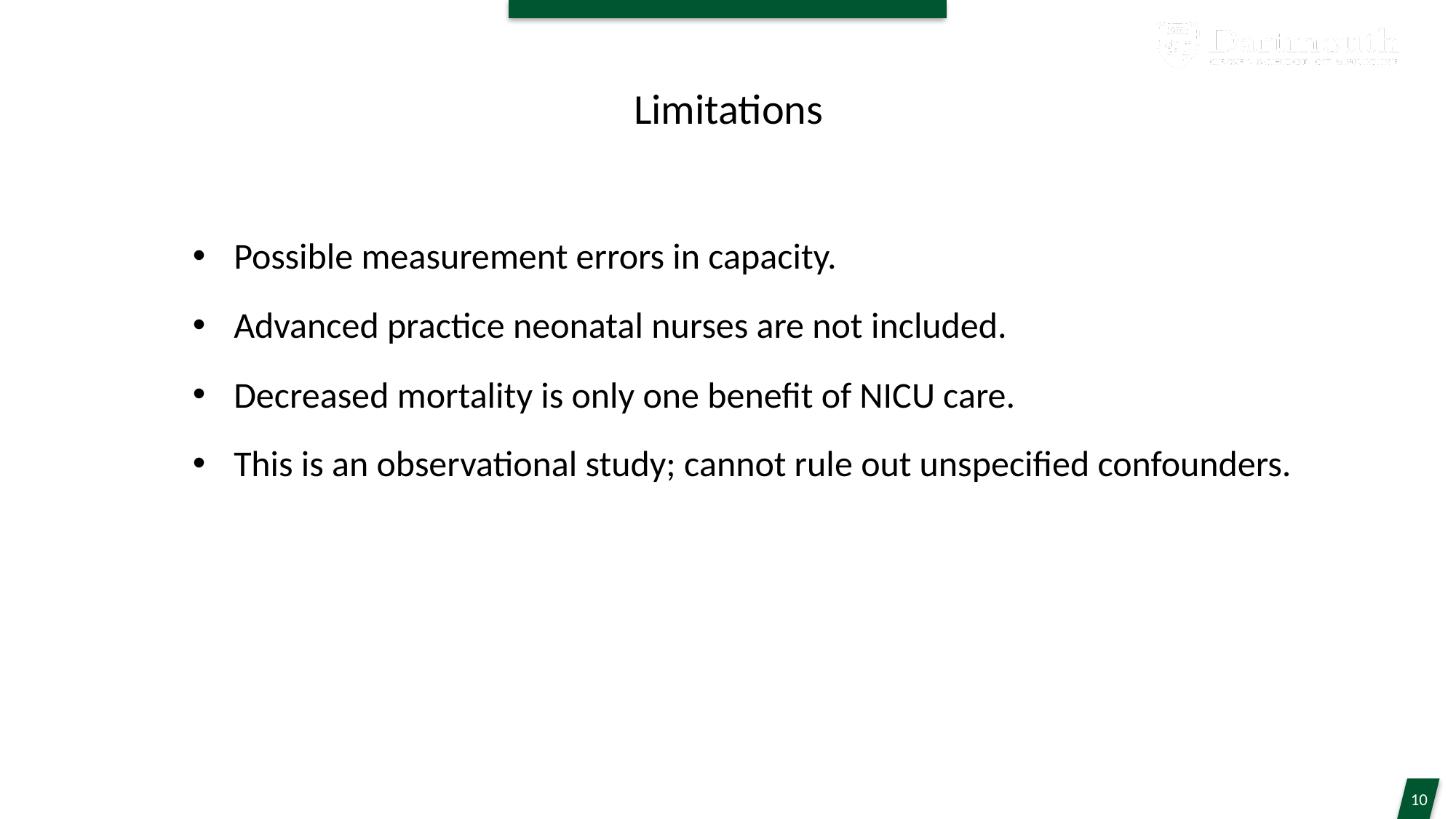

# Limitations
Possible measurement errors in capacity.
Advanced practice neonatal nurses are not included.
Decreased mortality is only one benefit of NICU care.
This is an observational study; cannot rule out unspecified confounders.

10